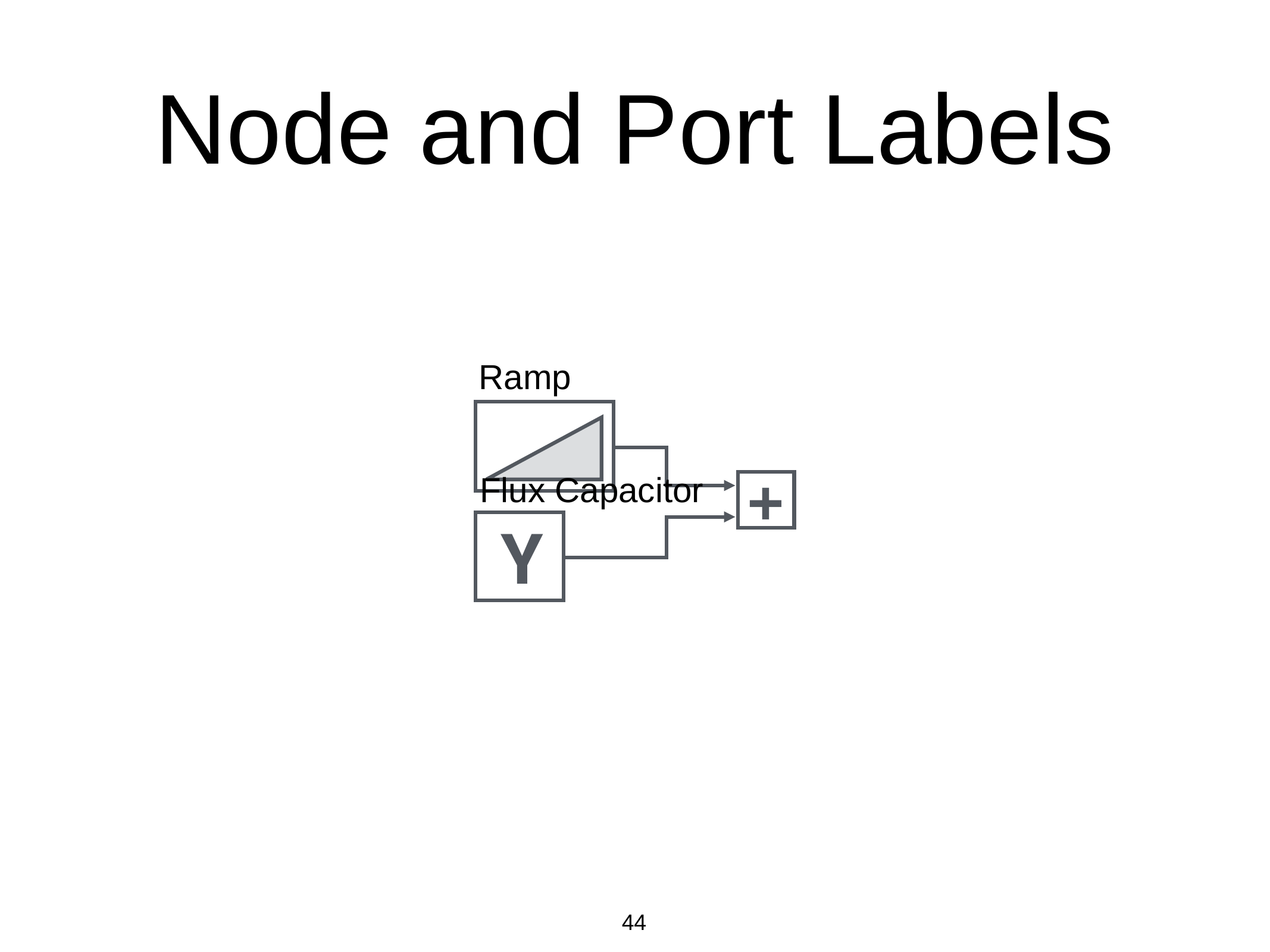

# Node and Port Labels
Ramp

+
Flux Capacitor
Y

44